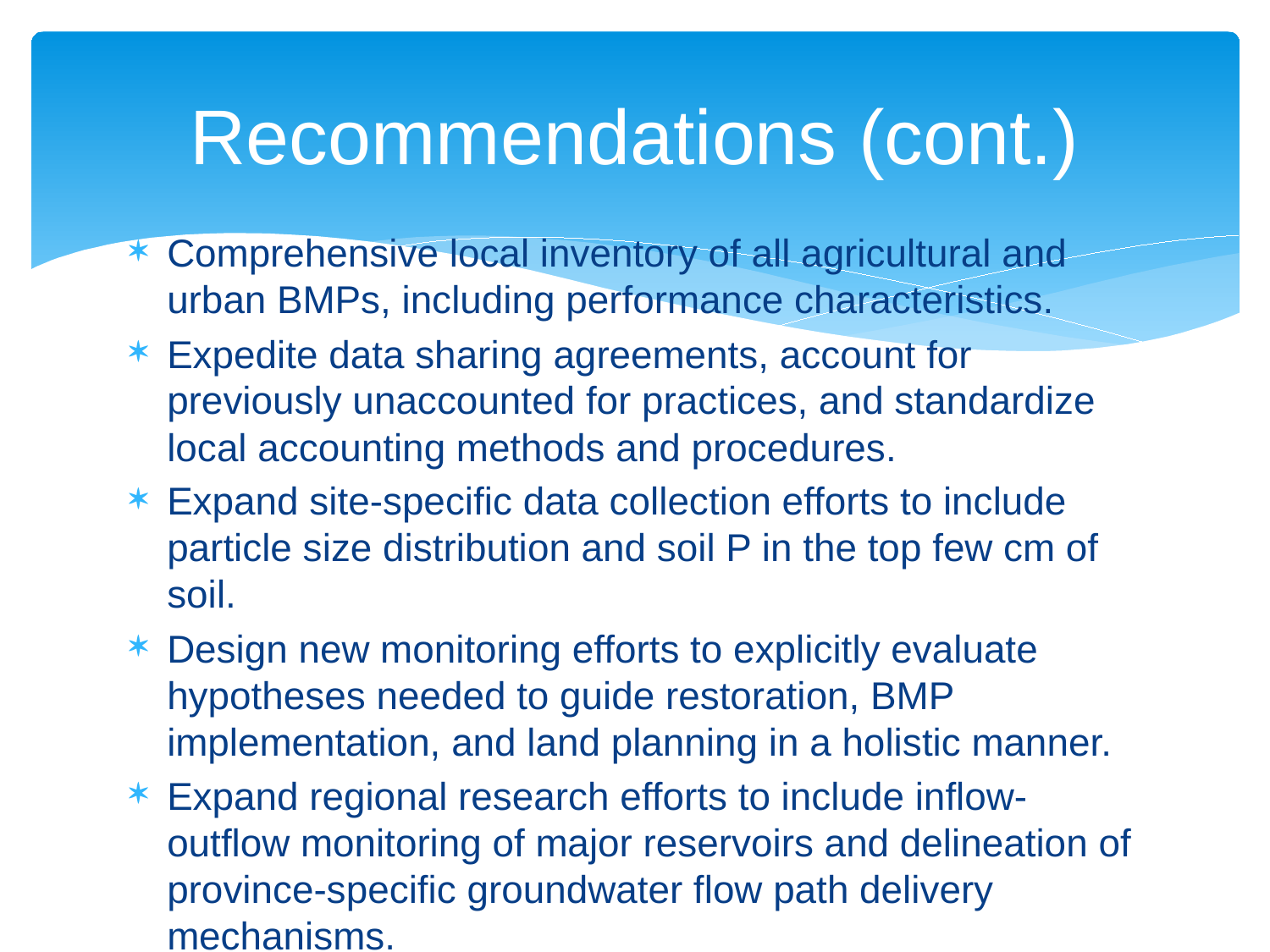

# Recommendations (cont.)
Comprehensive local inventory of all agricultural and urban BMPs, including performance characteristics.
Expedite data sharing agreements, account for previously unaccounted for practices, and standardize local accounting methods and procedures.
Expand site-specific data collection efforts to include particle size distribution and soil P in the top few cm of soil.
Design new monitoring efforts to explicitly evaluate hypotheses needed to guide restoration, BMP implementation, and land planning in a holistic manner.
Expand regional research efforts to include inflow-outflow monitoring of major reservoirs and delineation of province-specific groundwater flow path delivery mechanisms.